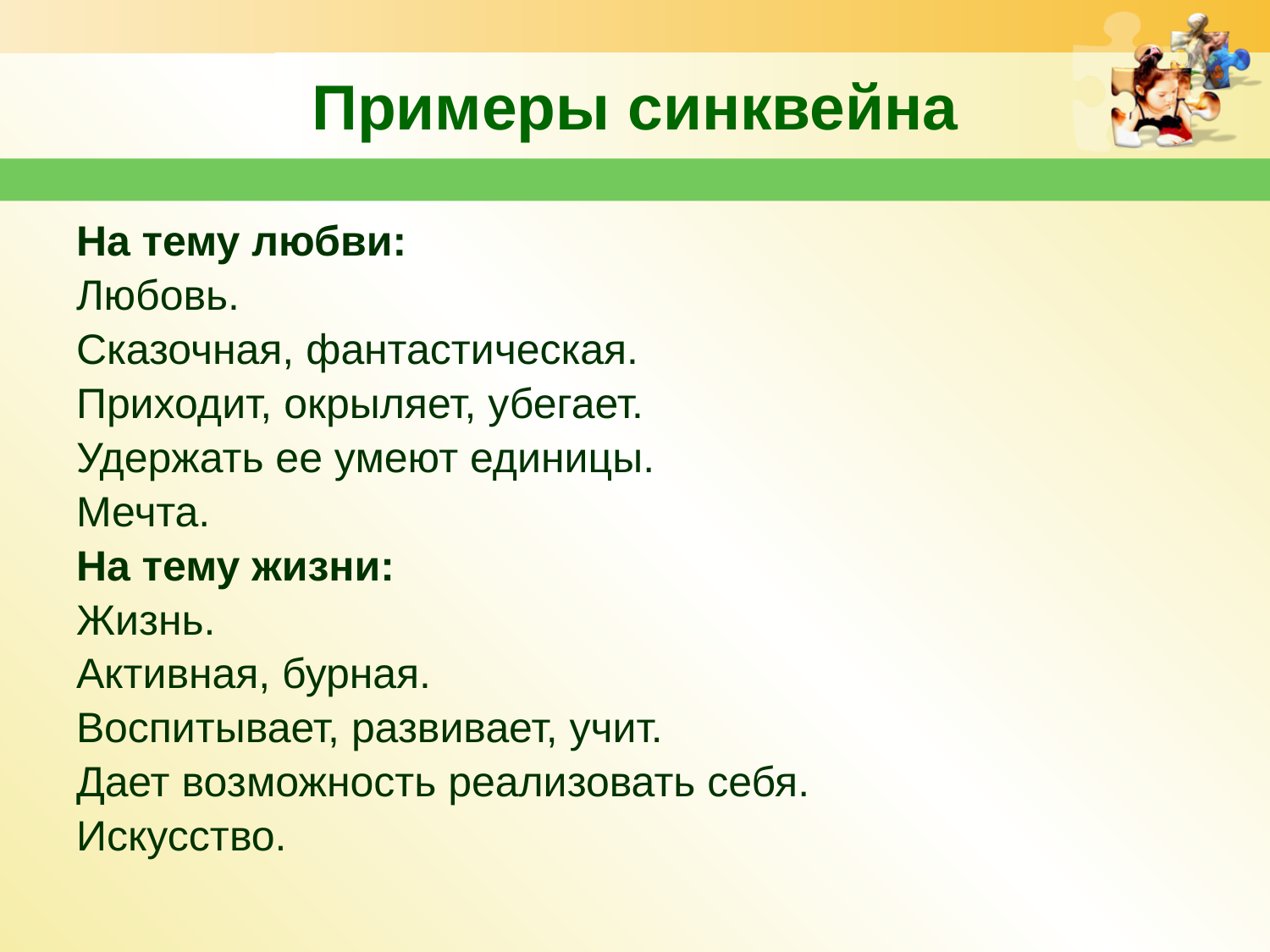

Примеры синквейна
На тему любви:
Любовь.
Сказочная, фантастическая.
Приходит, окрыляет, убегает.
Удержать ее умеют единицы.
Мечта.
На тему жизни:
Жизнь.
Активная, бурная.
Воспитывает, развивает, учит.
Дает возможность реализовать себя.
Искусство.